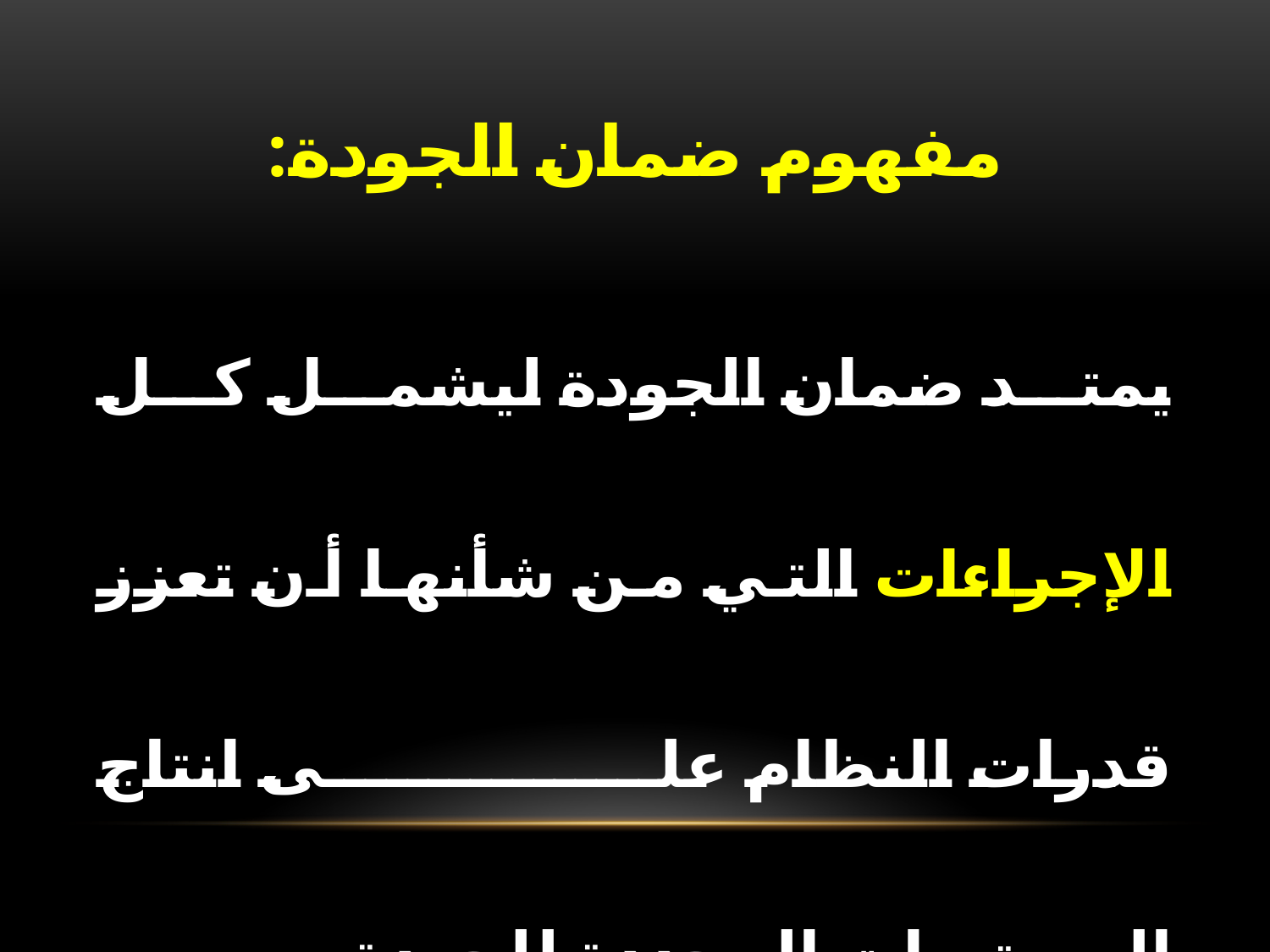

# مفهوم ضمان الجودة:
يمتد ضمان الجودة ليشمل كل الإجراءات التي من شأنها أن تعزز قدرات النظام على انتاج المستويات المحددة للجودة.